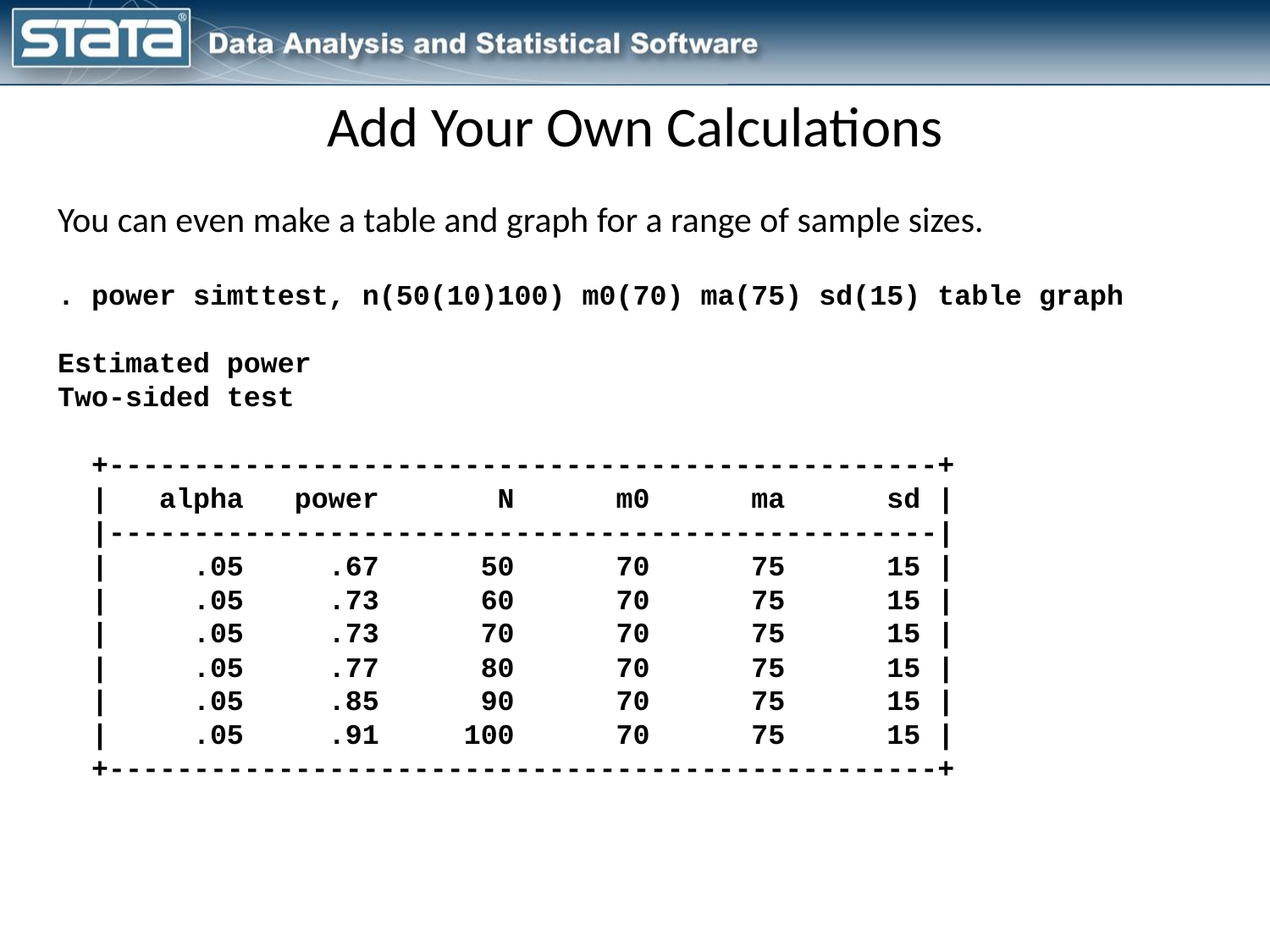

Add Your Own Calculations
You can even make a table and graph for a range of sample sizes.

. power simttest, n(50(10)100) m0(70) ma(75) sd(15) table graph

Estimated power
Two-sided test

  +-------------------------------------------------+
  |   alpha   power       N      m0      ma      sd |
  |-------------------------------------------------|
  |     .05     .67      50      70      75      15 |
  |     .05     .73      60      70      75      15 |
  |     .05     .73      70      70      75      15 |
  |     .05     .77      80      70      75      15 |
  |     .05     .85      90      70      75      15 |
  |     .05     .91     100      70      75      15 |
  +-------------------------------------------------+